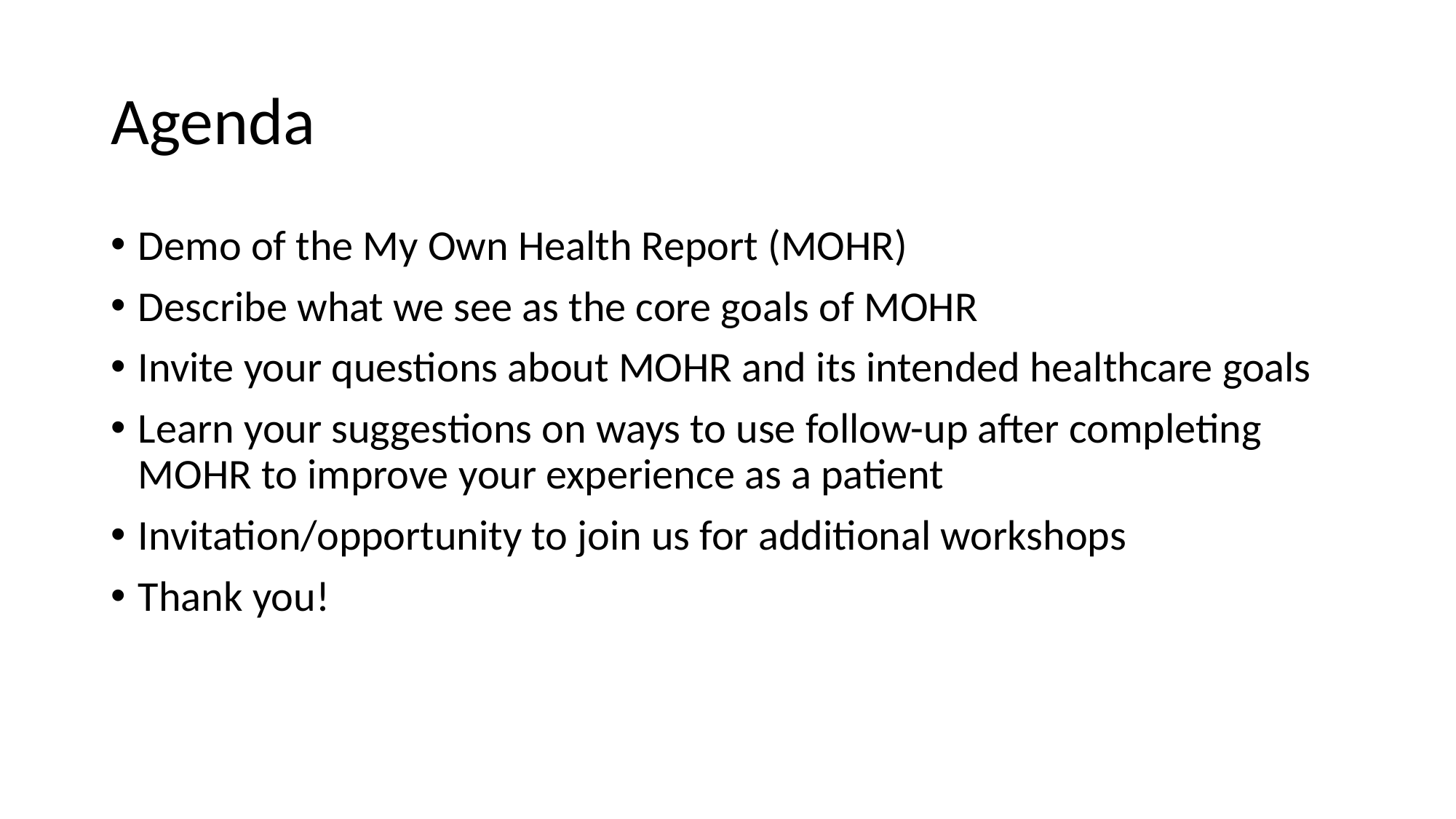

# Agenda
Demo of the My Own Health Report (MOHR)
Describe what we see as the core goals of MOHR
Invite your questions about MOHR and its intended healthcare goals
Learn your suggestions on ways to use follow-up after completing MOHR to improve your experience as a patient
Invitation/opportunity to join us for additional workshops
Thank you!